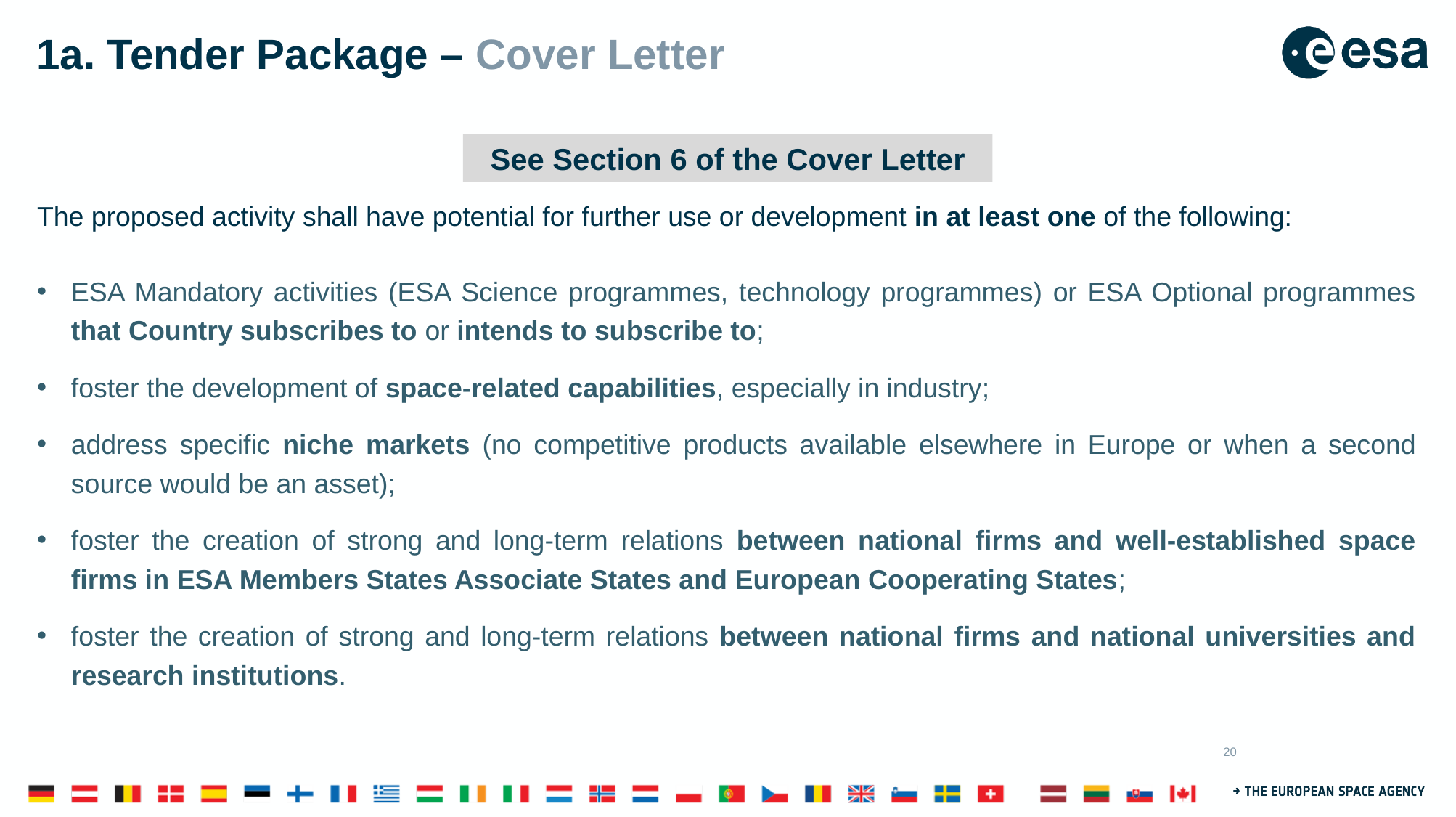

# 1a. Tender Package – Cover Letter

The proposed activity shall have potential for further use or development in at least one of the following:
ESA Mandatory activities (ESA Science programmes, technology programmes) or ESA Optional programmes that Country subscribes to or intends to subscribe to;
foster the development of space-related capabilities, especially in industry;
address specific niche markets (no competitive products available elsewhere in Europe or when a second source would be an asset);
foster the creation of strong and long-term relations between national firms and well-established space firms in ESA Members States Associate States and European Cooperating States;
foster the creation of strong and long-term relations between national firms and national universities and research institutions.

See Section 6 of the Cover Letter